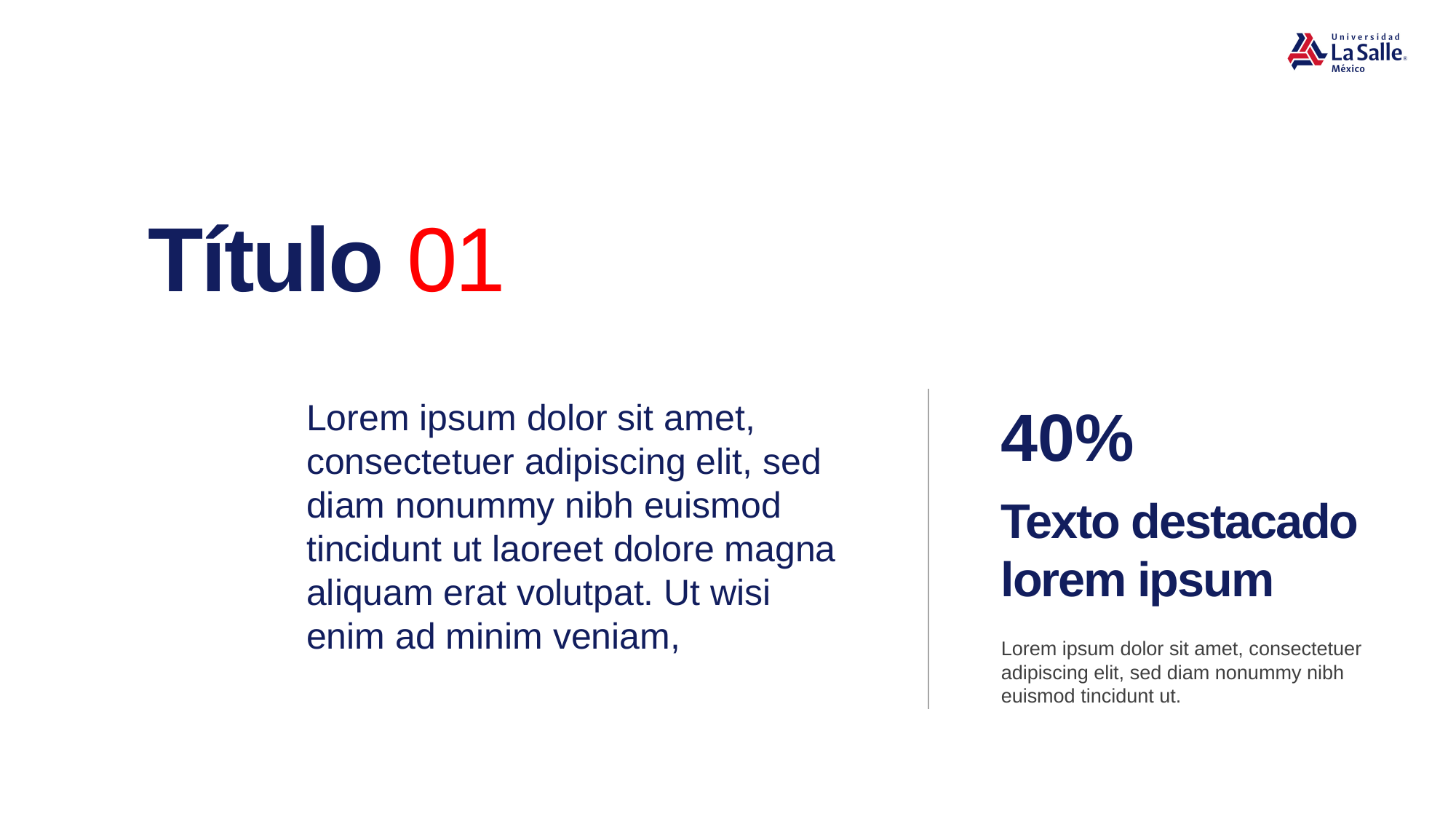

Título 01
Lorem ipsum dolor sit amet, consectetuer adipiscing elit, sed diam nonummy nibh euismod tincidunt ut laoreet dolore magna aliquam erat volutpat. Ut wisi enim ad minim veniam,
40%
Texto destacado
lorem ipsum
Lorem ipsum dolor sit amet, consectetuer adipiscing elit, sed diam nonummy nibh euismod tincidunt ut.